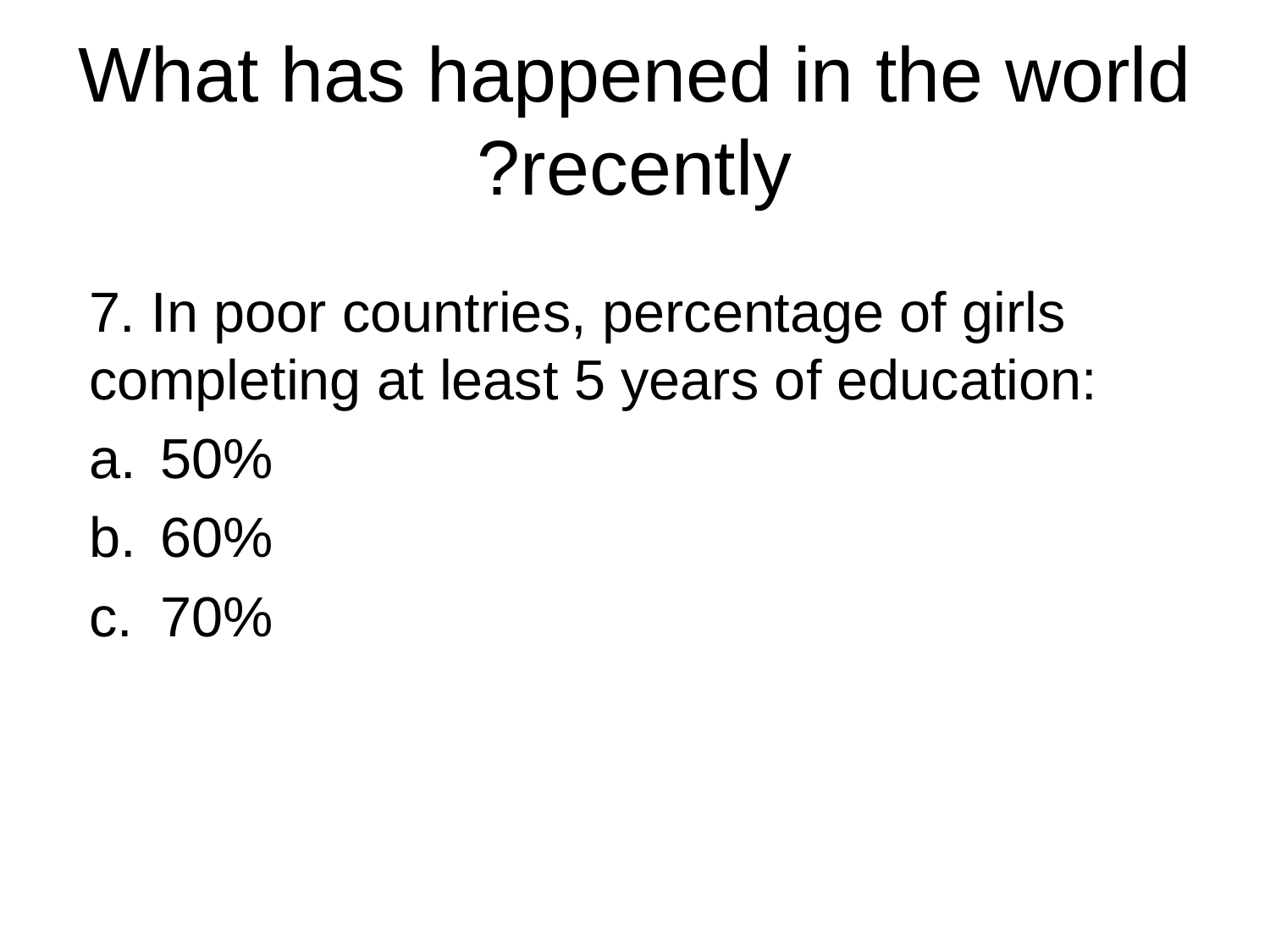

# What has happened in the world recently?
7. In poor countries, percentage of girls completing at least 5 years of education:
50%
60%
70%